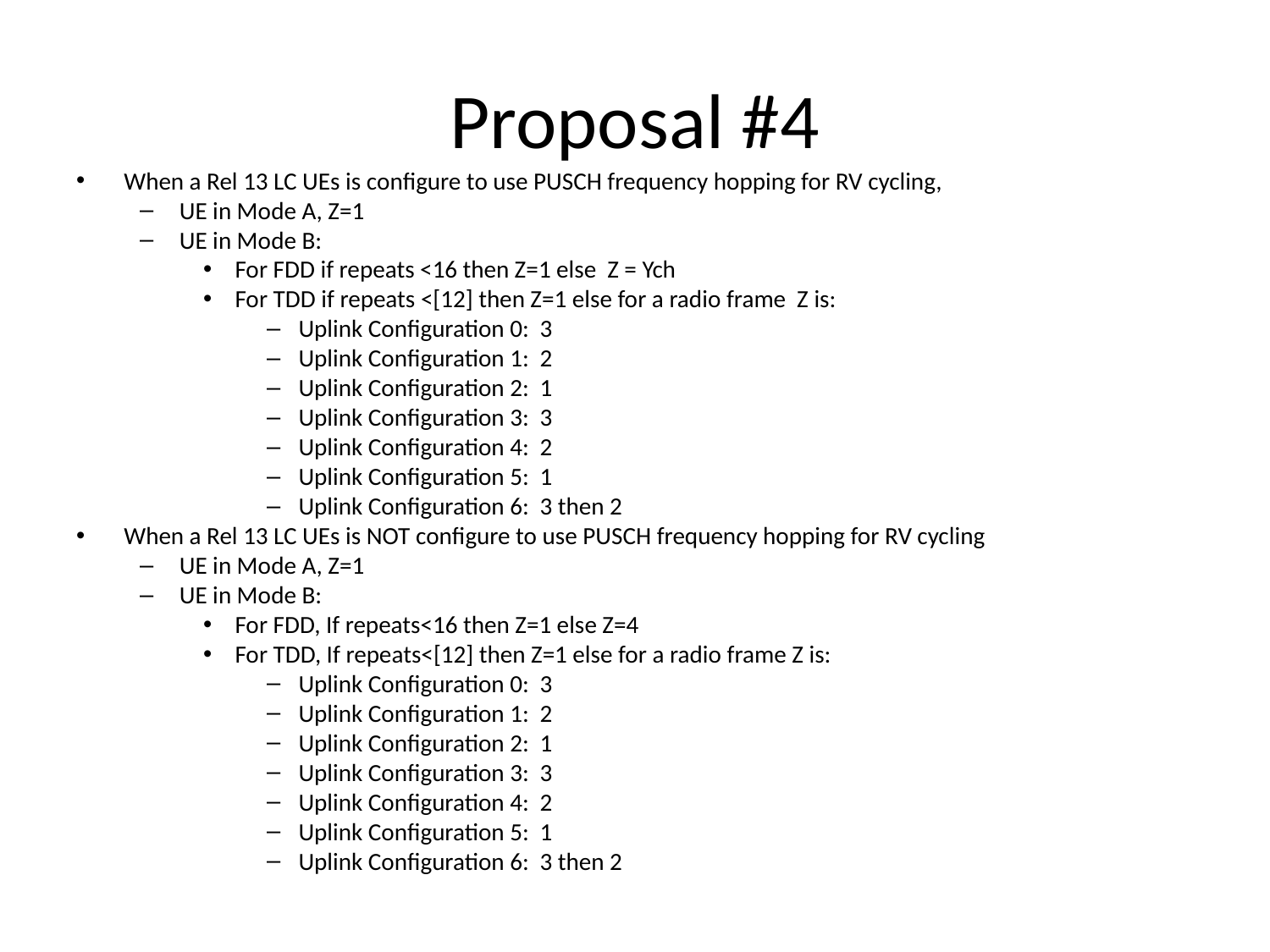

# Proposal #4
When a Rel 13 LC UEs is configure to use PUSCH frequency hopping for RV cycling,
UE in Mode A, Z=1
UE in Mode B:
For FDD if repeats <16 then Z=1 else  Z = Ych
For TDD if repeats <[12] then Z=1 else for a radio frame  Z is:
Uplink Configuration 0:  3
Uplink Configuration 1:  2
Uplink Configuration 2:  1
Uplink Configuration 3:  3
Uplink Configuration 4:  2
Uplink Configuration 5:  1
Uplink Configuration 6:  3 then 2
When a Rel 13 LC UEs is NOT configure to use PUSCH frequency hopping for RV cycling
UE in Mode A, Z=1
UE in Mode B:
For FDD, If repeats<16 then Z=1 else Z=4
For TDD, If repeats<[12] then Z=1 else for a radio frame Z is:
Uplink Configuration 0:  3
Uplink Configuration 1:  2
Uplink Configuration 2:  1
Uplink Configuration 3:  3
Uplink Configuration 4:  2
Uplink Configuration 5:  1
Uplink Configuration 6:  3 then 2